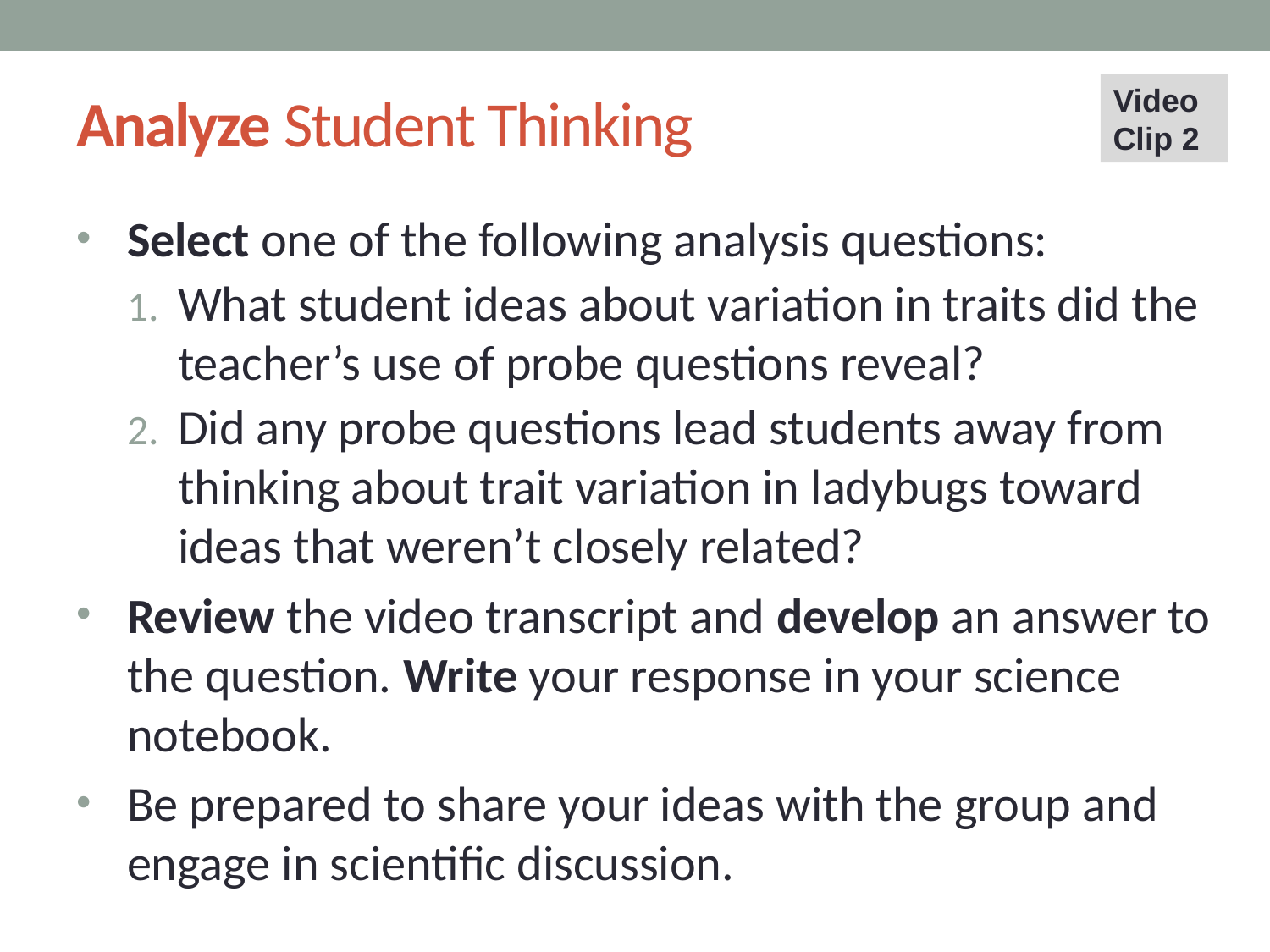

# Analyze Student Thinking
Video Clip 2
Select one of the following analysis questions:
What student ideas about variation in traits did the teacher’s use of probe questions reveal?
Did any probe questions lead students away from thinking about trait variation in ladybugs toward ideas that weren’t closely related?
Review the video transcript and develop an answer to the question. Write your response in your science notebook.
Be prepared to share your ideas with the group and engage in scientific discussion.